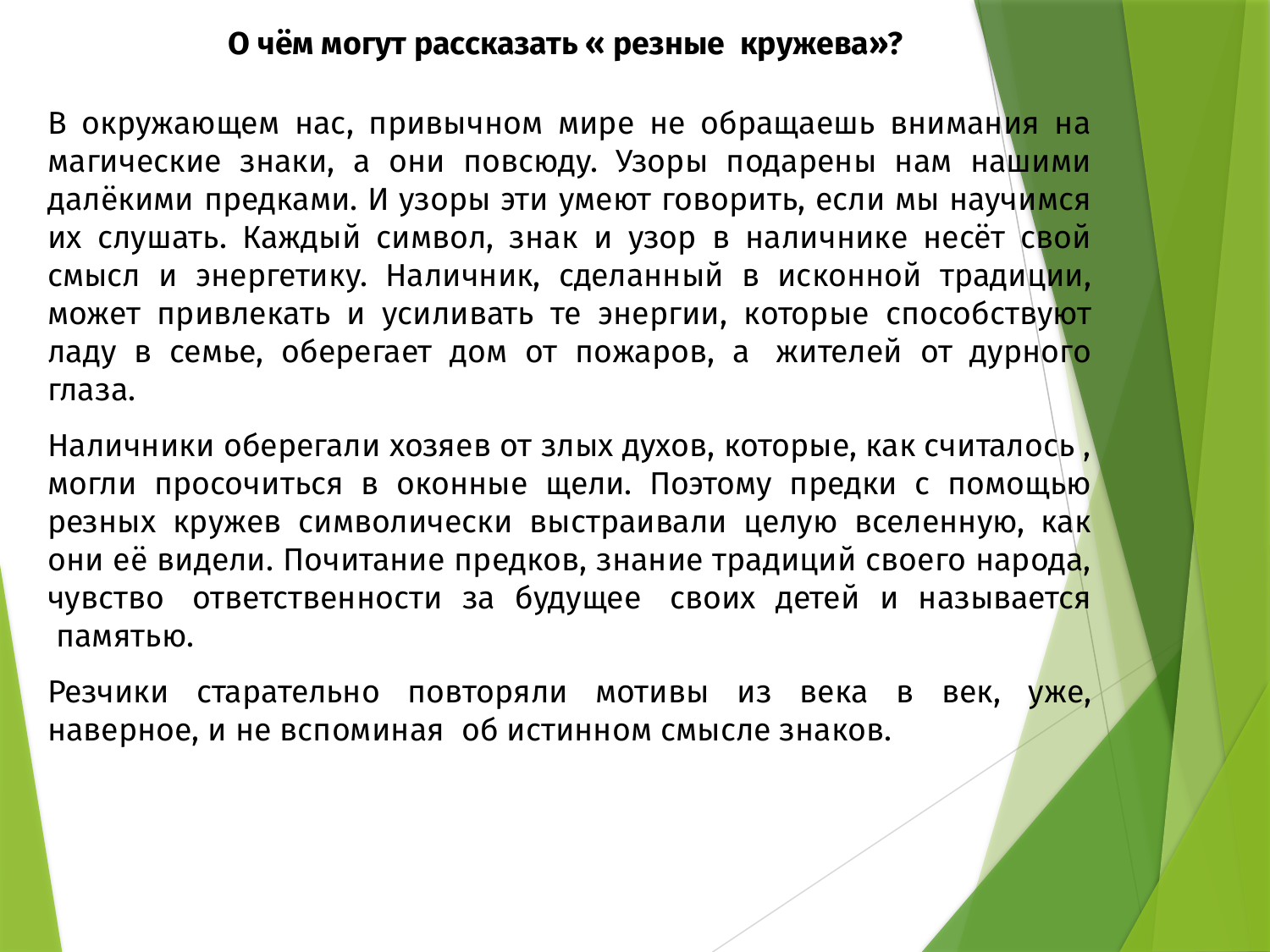

# О чём могут рассказать « резные  кружева»?
В окружающем нас, привычном мире не обращаешь внимания на магические знаки, а они повсюду. Узоры подарены нам нашими далёкими предками. И узоры эти умеют говорить, если мы научимся их слушать. Каждый символ, знак и узор в наличнике несёт свой смысл и энергетику. Наличник, сделанный в исконной традиции, может привлекать и усиливать те энергии, которые способствуют ладу в семье, оберегает дом от пожаров, а  жителей от дурного глаза.
Наличники оберегали хозяев от злых духов, которые, как считалось , могли просочиться в оконные щели. Поэтому предки с помощью резных кружев символически выстраивали целую вселенную, как они её видели. Почитание предков, знание традиций своего народа, чувство  ответственности за будущее  своих детей и называется  памятью.
Резчики старательно повторяли мотивы из века в век, уже, наверное, и не вспоминая  об истинном смысле знаков.